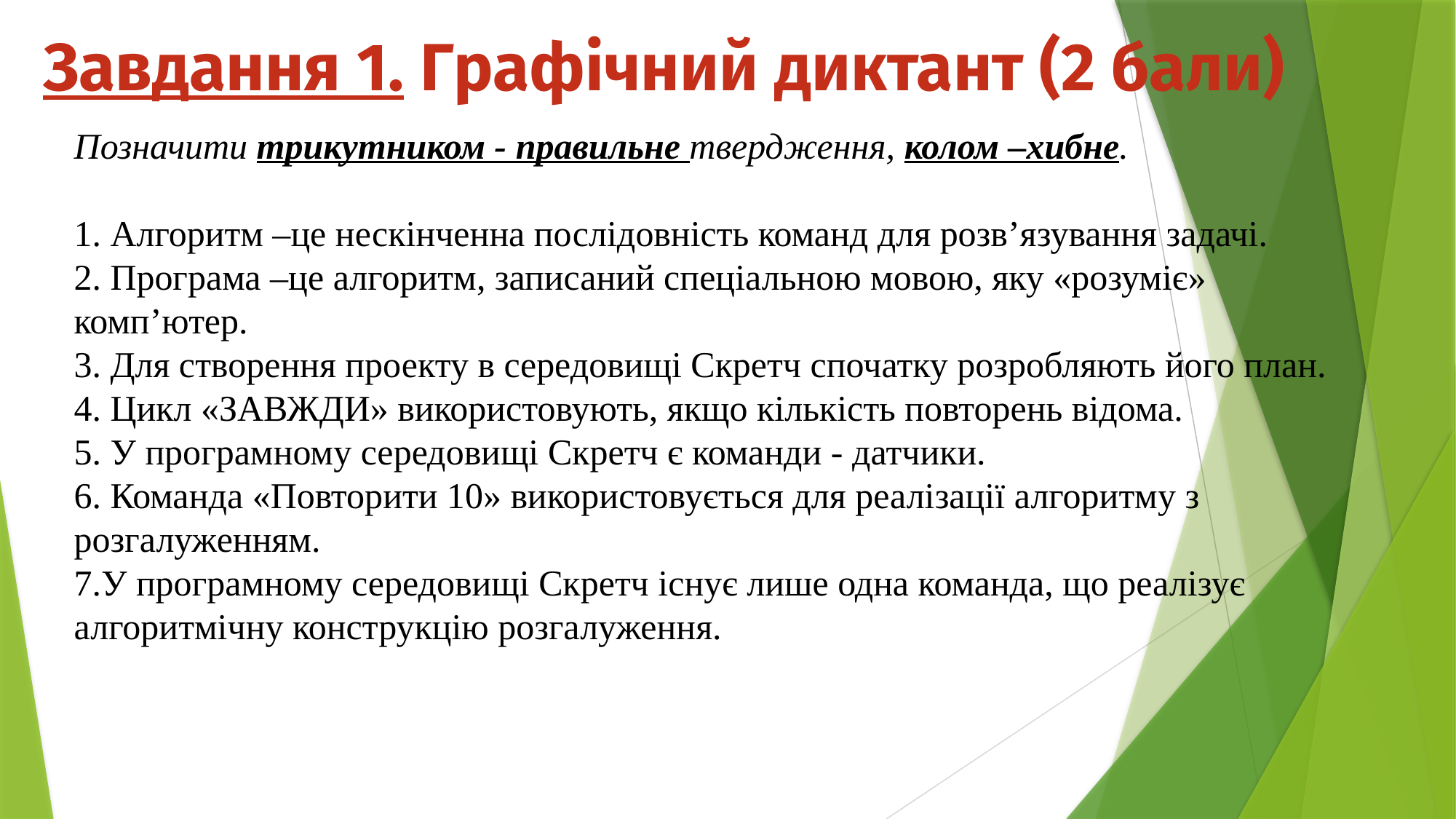

Завдання 1. Графічний диктант (2 бали)
Позначити трикутником - правильне твердження, колом –хибне.

1. Алгоритм –це нескінченна послідовність команд для розв’язування задачі.
2. Програма –це алгоритм, записаний спеціальною мовою, яку «розуміє» комп’ютер.
3. Для створення проекту в середовищі Скретч спочатку розробляють його план.
4. Цикл «ЗАВЖДИ» використовують, якщо кількість повторень відома.
5. У програмному середовищі Скретч є команди - датчики.
6. Команда «Повторити 10» використовується для реалізації алгоритму з розгалуженням.
7.У програмному середовищі Скретч існує лише одна команда, що реалізує алгоритмічну конструкцію розгалуження.